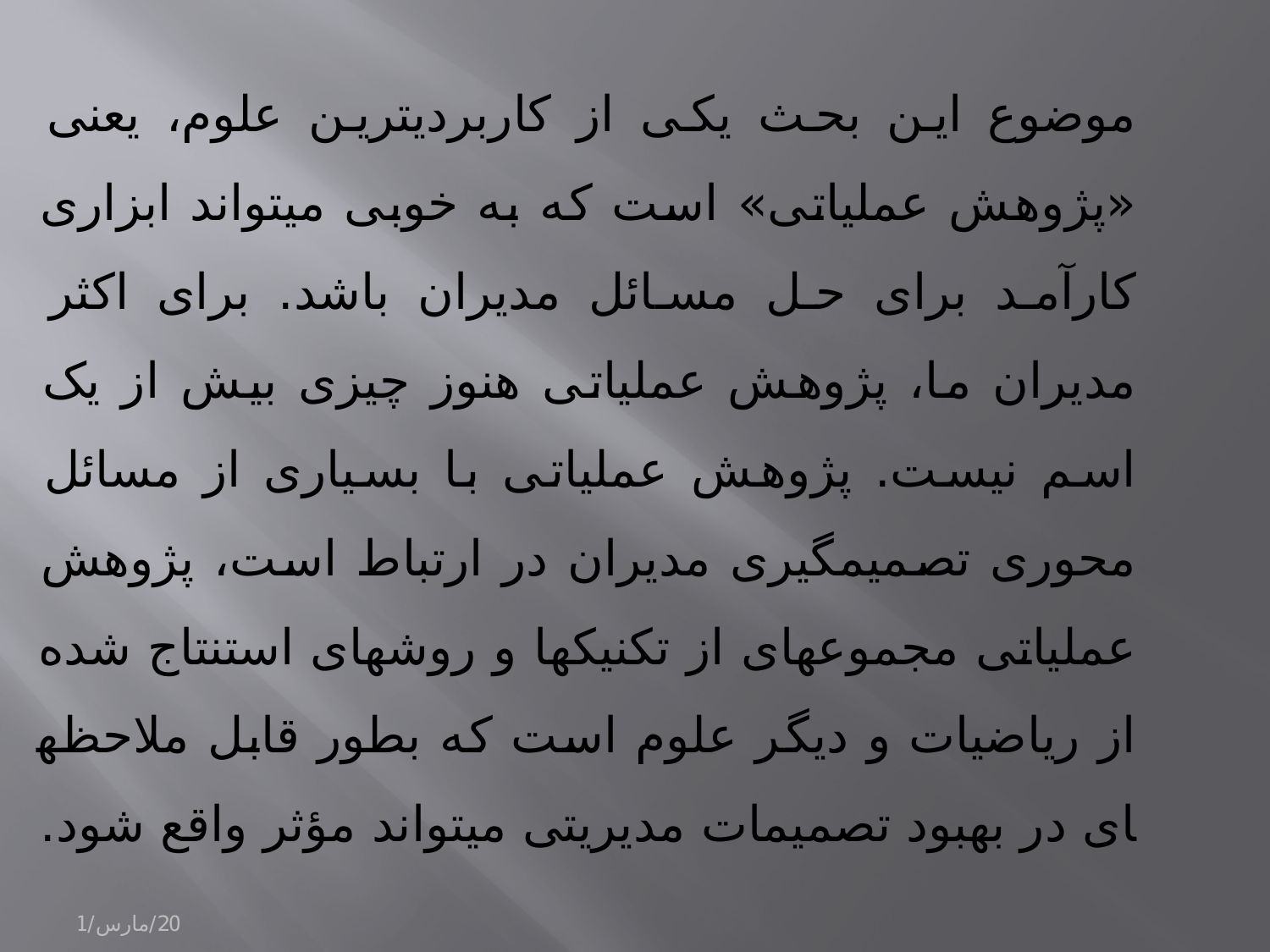

موضوع این بحث یکی از کاربردی­ترین علوم، یعنی «پژوهش عملیاتی» است که به خوبی می­تواند ابزاری کارآمد برای حل مسائل مدیران باشد. برای اکثر مدیران ما، پژوهش عملیاتی هنوز چیزی بیش از یک اسم نیست. پژوهش عملیاتی با بسیاری از مسائل محوری تصمیم­گیری مدیران در ارتباط است، پژوهش عملیاتی مجموعه­ای از تکنیک­ها و روش­های استنتاج شده از ریاضیات و دیگر علوم است که بطور قابل ملاحظه­ای در بهبود تصمیمات مدیریتی می­تواند مؤثر واقع شود.

20/مارس/1